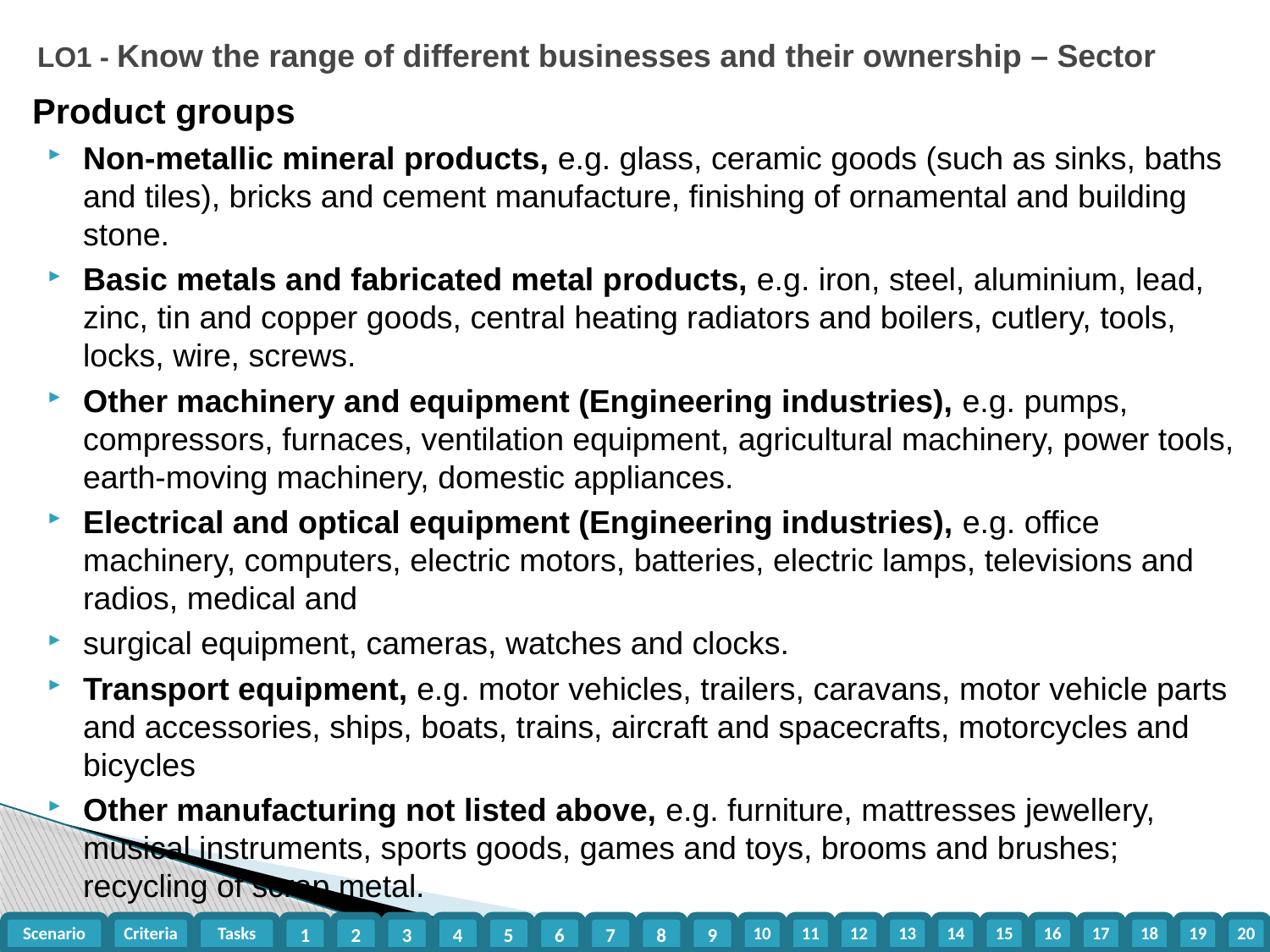

LO1 - Know the range of different businesses and their ownership – Sector
Product groups
Non-metallic mineral products, e.g. glass, ceramic goods (such as sinks, baths and tiles), bricks and cement manufacture, finishing of ornamental and building stone.
Basic metals and fabricated metal products, e.g. iron, steel, aluminium, lead, zinc, tin and copper goods, central heating radiators and boilers, cutlery, tools, locks, wire, screws.
Other machinery and equipment (Engineering industries), e.g. pumps, compressors, furnaces, ventilation equipment, agricultural machinery, power tools, earth-moving machinery, domestic appliances.
Electrical and optical equipment (Engineering industries), e.g. office machinery, computers, electric motors, batteries, electric lamps, televisions and radios, medical and
surgical equipment, cameras, watches and clocks.
Transport equipment, e.g. motor vehicles, trailers, caravans, motor vehicle parts and accessories, ships, boats, trains, aircraft and spacecrafts, motorcycles and bicycles
Other manufacturing not listed above, e.g. furniture, mattresses jewellery, musical instruments, sports goods, games and toys, brooms and brushes; recycling of scrap metal.